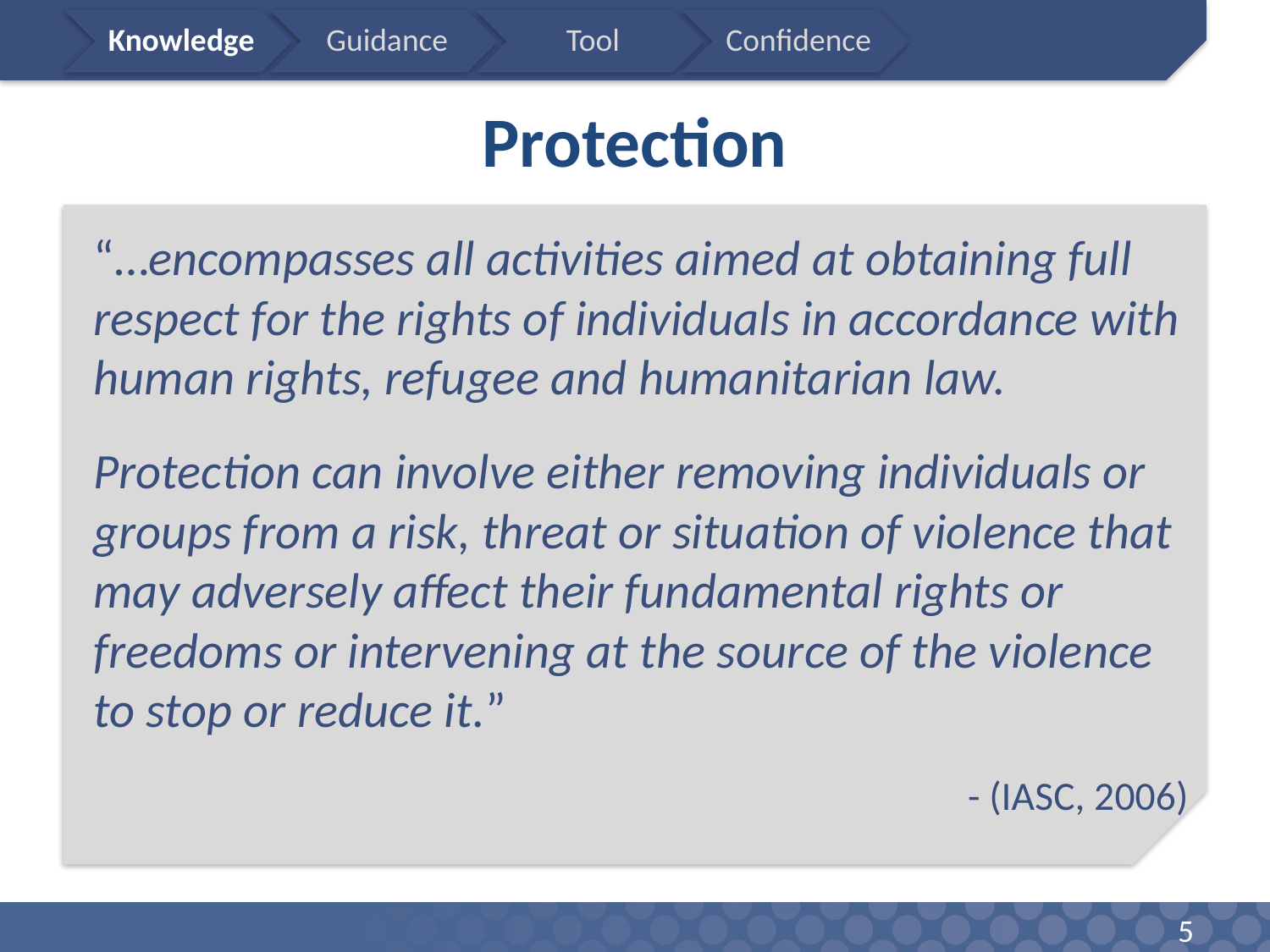

# Protection

“…encompasses all activities aimed at obtaining full respect for the rights of individuals in accordance with human rights, refugee and humanitarian law.
Protection can involve either removing individuals or groups from a risk, threat or situation of violence that may adversely affect their fundamental rights or freedoms or intervening at the source of the violence to stop or reduce it.”
- (IASC, 2006)
5